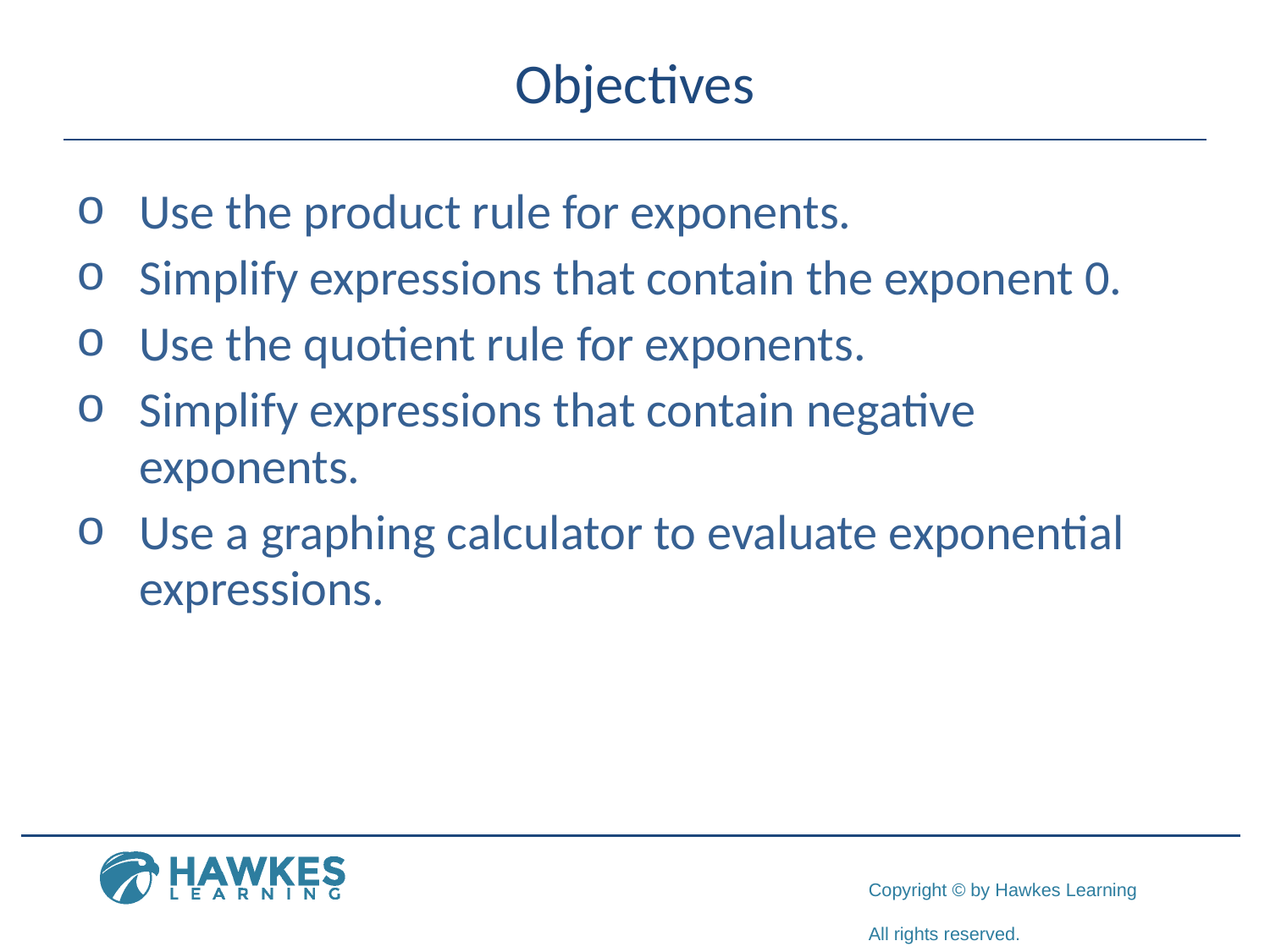

# Objectives
Use the product rule for exponents.
Simplify expressions that contain the exponent 0.
Use the quotient rule for exponents.
Simplify expressions that contain negative exponents.
Use a graphing calculator to evaluate exponential expressions.